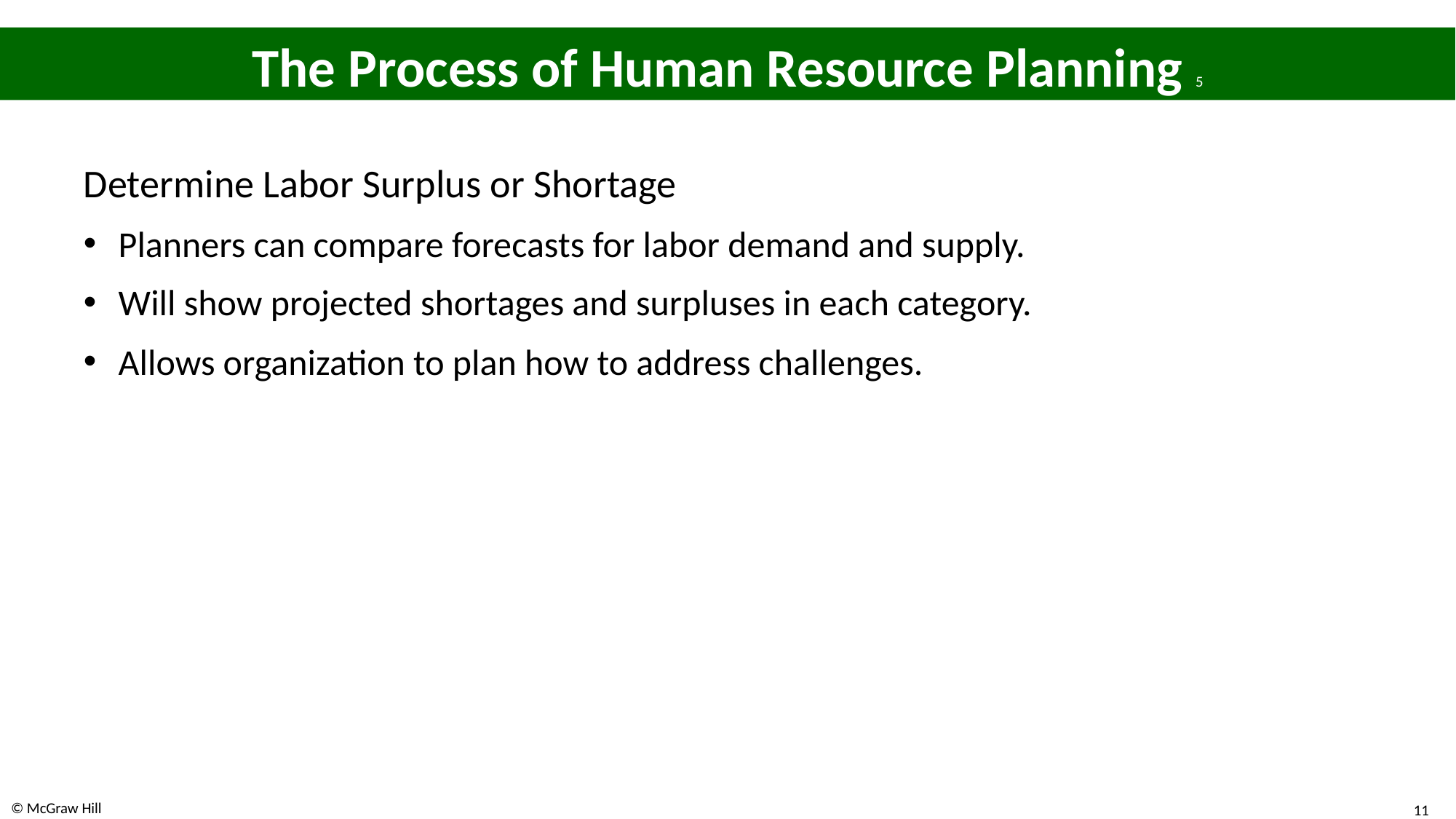

# The Process of Human Resource Planning 5
Determine Labor Surplus or Shortage
Planners can compare forecasts for labor demand and supply.
Will show projected shortages and surpluses in each category.
Allows organization to plan how to address challenges.